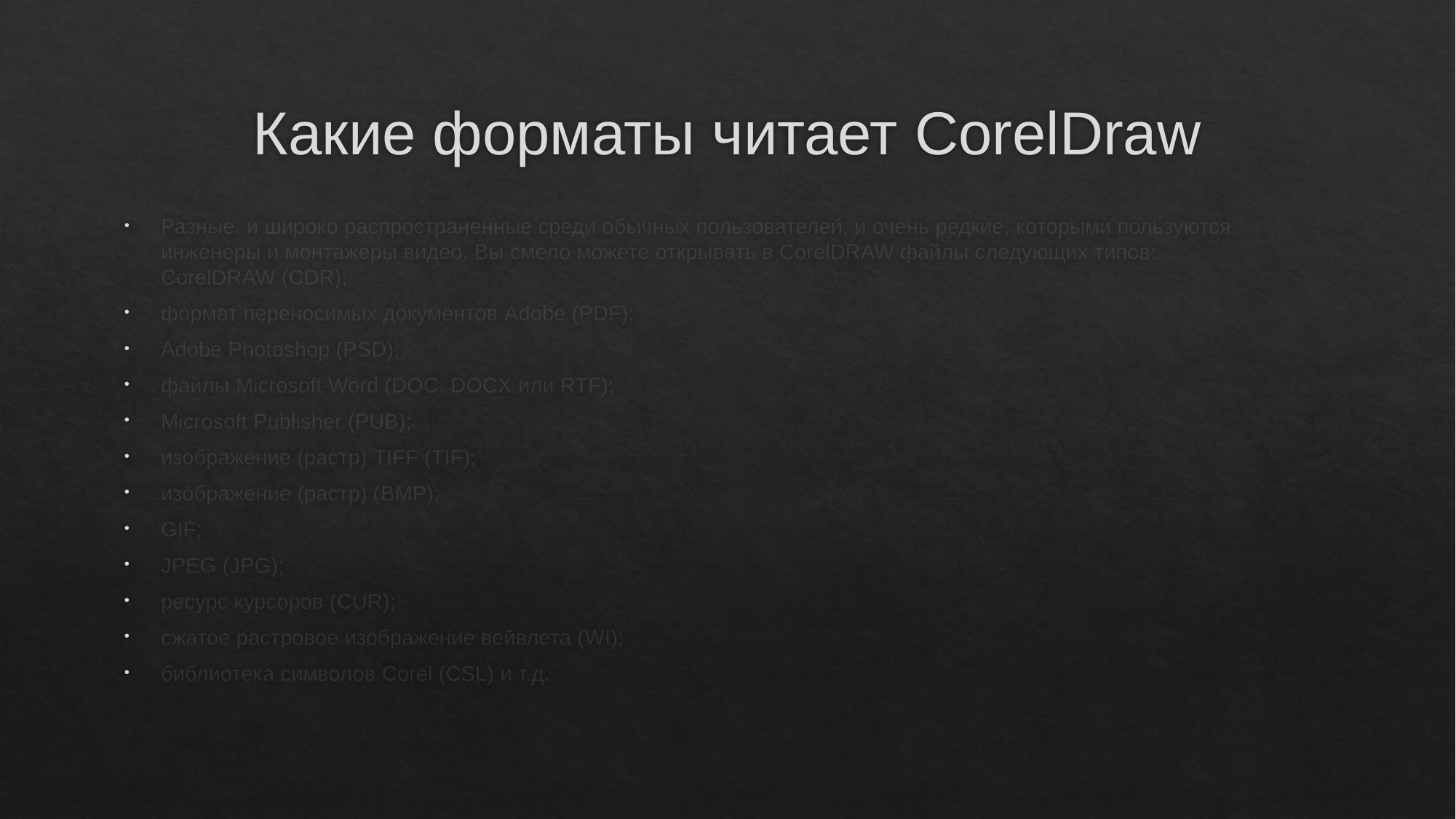

# Какие форматы читает CorelDraw
Разные: и широко распространенные среди обычных пользователей, и очень редкие, которыми пользуются инженеры и монтажеры видео. Вы смело можете открывать в CorelDRAW файлы следующих типов:
CorelDRAW (CDR);
формат переносимых документов Adobe (PDF);
Adobe Photoshop (PSD);
файлы Microsoft Word (DOC, DOCX или RTF);
Microsoft Publisher (PUB);
изображение (растр) TIFF (TIF);
изображение (растр) (BMP);
GIF;
JPEG (JPG);
ресурс курсоров (CUR);
сжатое растровое изображение вейвлета (WI);
библиотека символов Corel (CSL) и т.д.